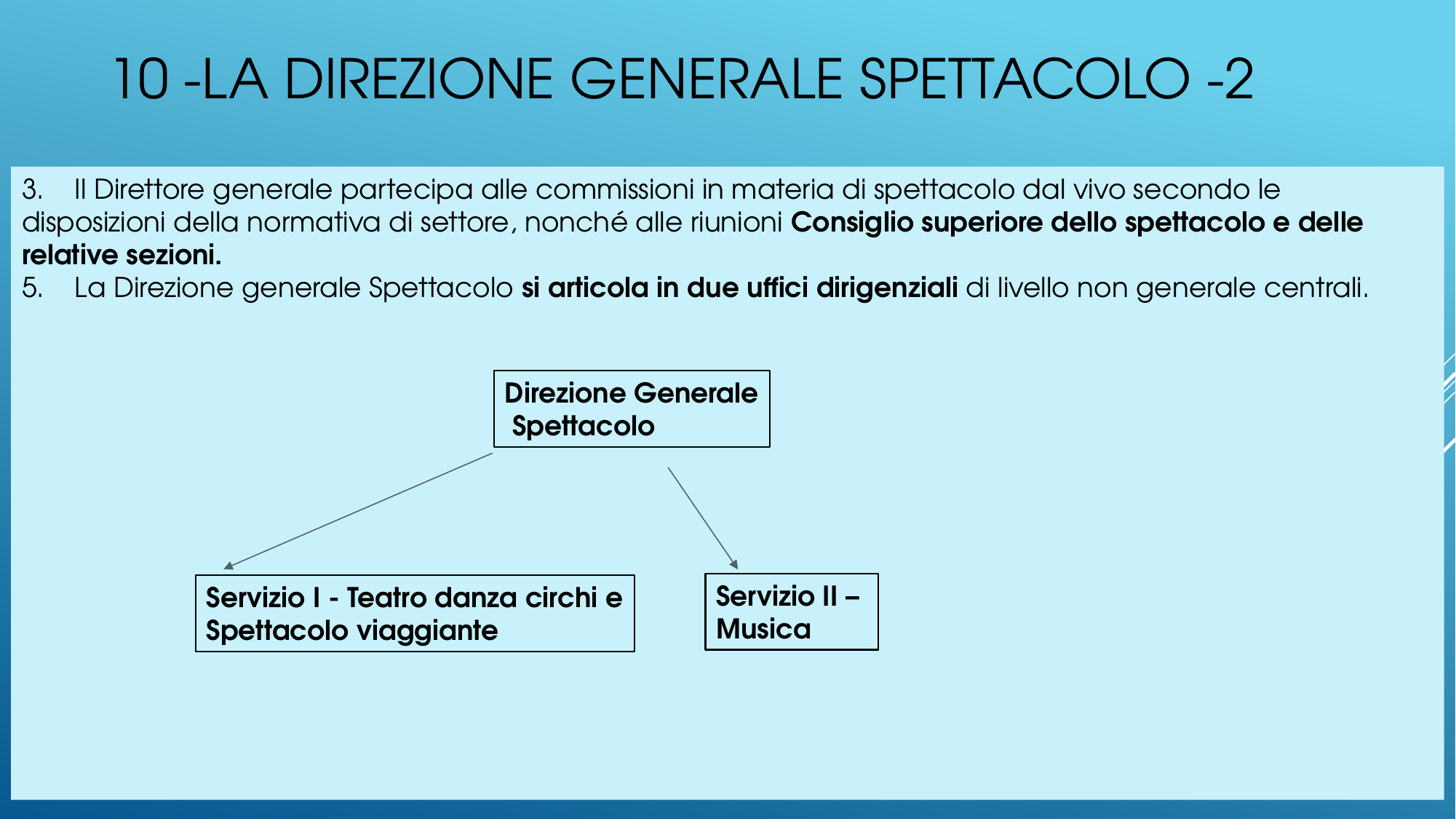

# 10 -LA DIREZIONE GENERALE spettacolo -2
3.    Il Direttore generale partecipa alle commissioni in materia di spettacolo dal vivo secondo le disposizioni della normativa di settore, nonché alle riunioni Consiglio superiore dello spettacolo e delle relative sezioni.
5.    La Direzione generale Spettacolo si articola in due uffici dirigenziali di livello non generale centrali.

Direzione Generale
 Spettacolo
Servizio II –
Musica
Servizio I - Teatro danza circhi e
Spettacolo viaggiante